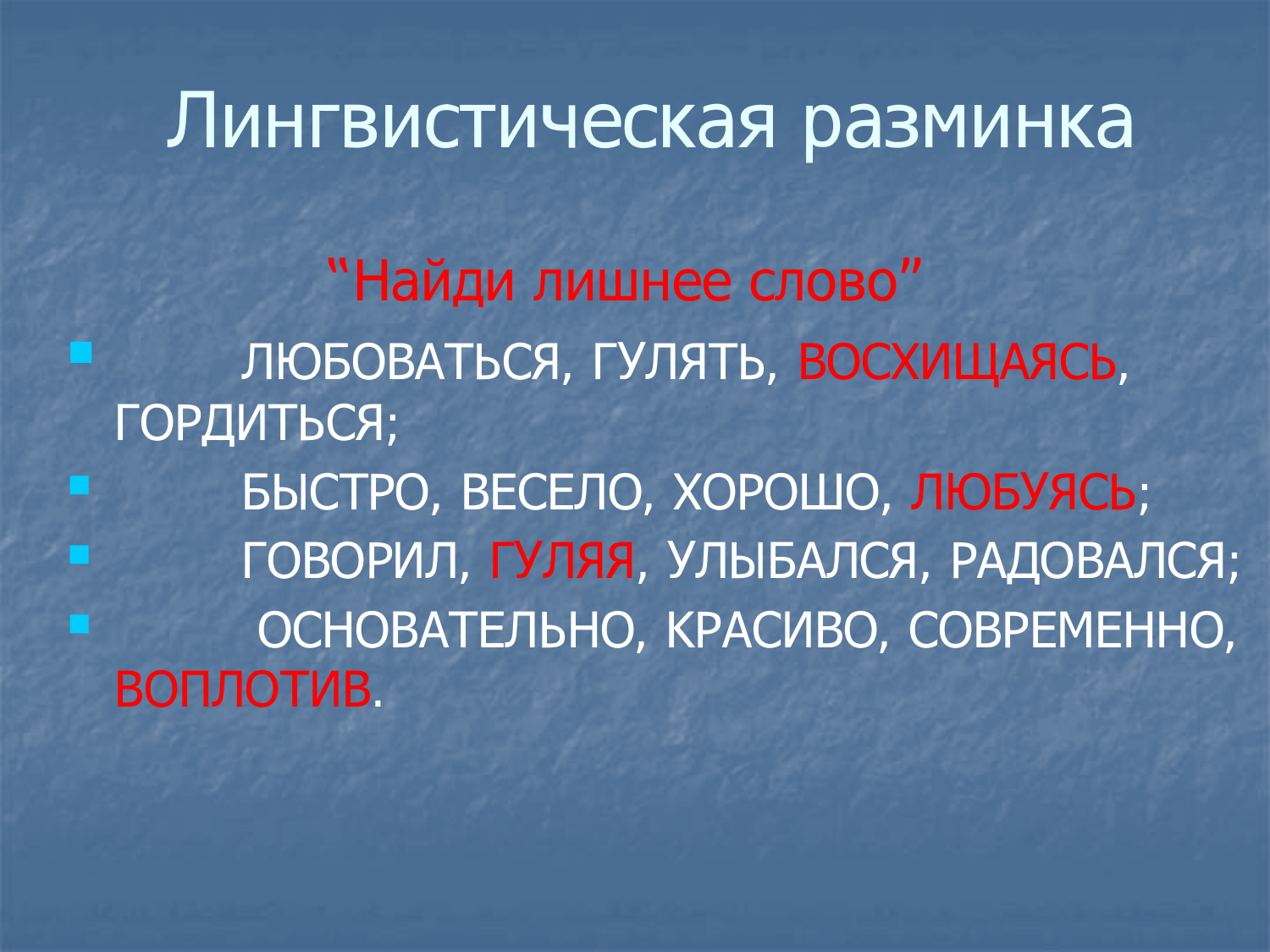

# Лингвистическая разминка
               “Найди лишнее слово”
 	ЛЮБОВАТЬСЯ, ГУЛЯТЬ, ВОСХИЩАЯСЬ, ГОРДИТЬСЯ;
 	БЫСТРО, ВЕСЕЛО, ХОРОШО, ЛЮБУЯСЬ;
 	ГОВОРИЛ, ГУЛЯЯ, УЛЫБАЛСЯ, РАДОВАЛСЯ;
 	 ОСНОВАТЕЛЬНО, КРАСИВО, СОВРЕМЕННО, ВОПЛОТИВ.